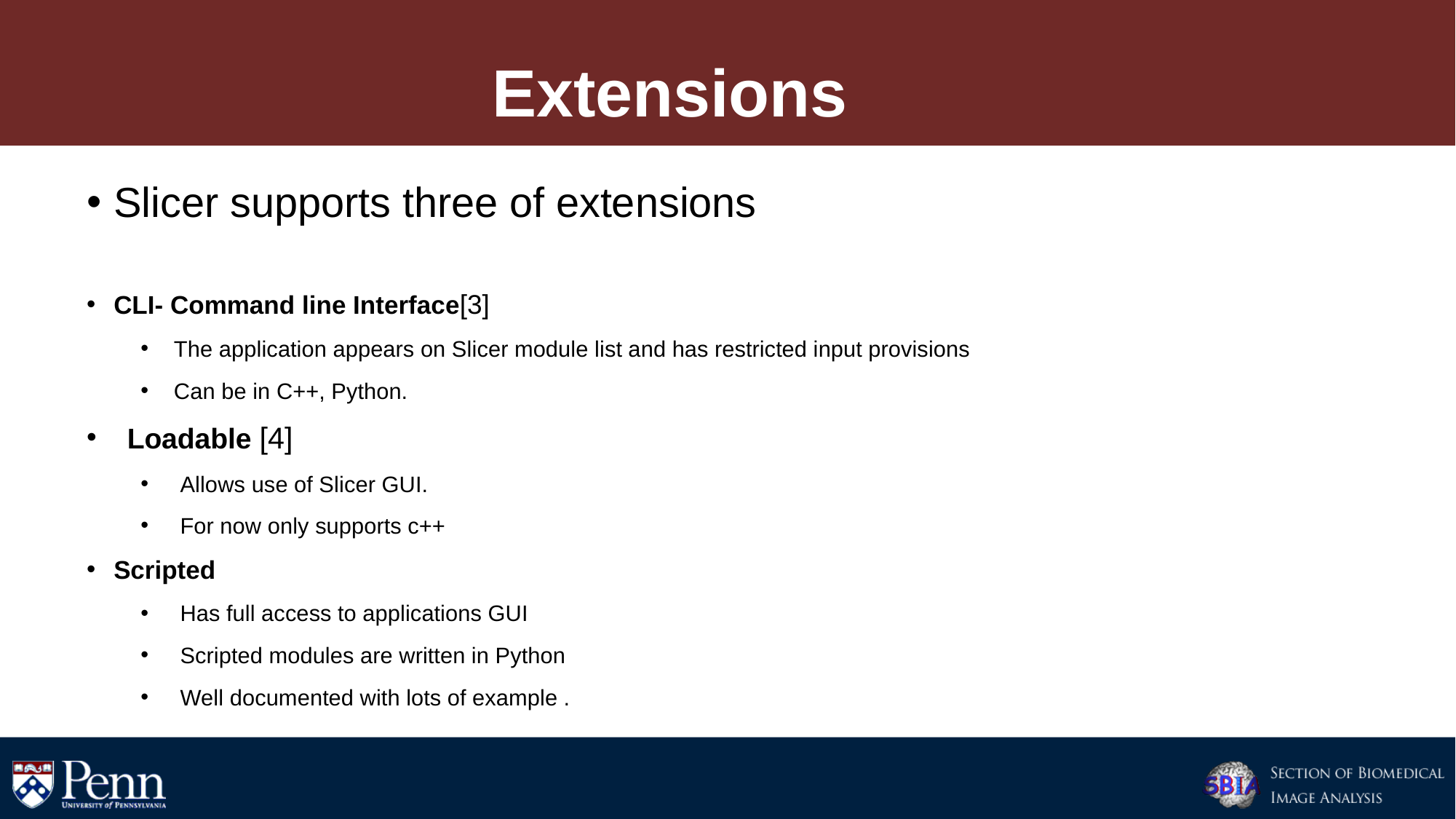

# Extensions
Slicer supports three of extensions

CLI- Command line Interface[3]
 The application appears on Slicer module list and has restricted input provisions
 Can be in C++, Python.
Loadable [4]
  Allows use of Slicer GUI.
  For now only supports c++
Scripted
  Has full access to applications GUI
  Scripted modules are written in Python
  Well documented with lots of example .